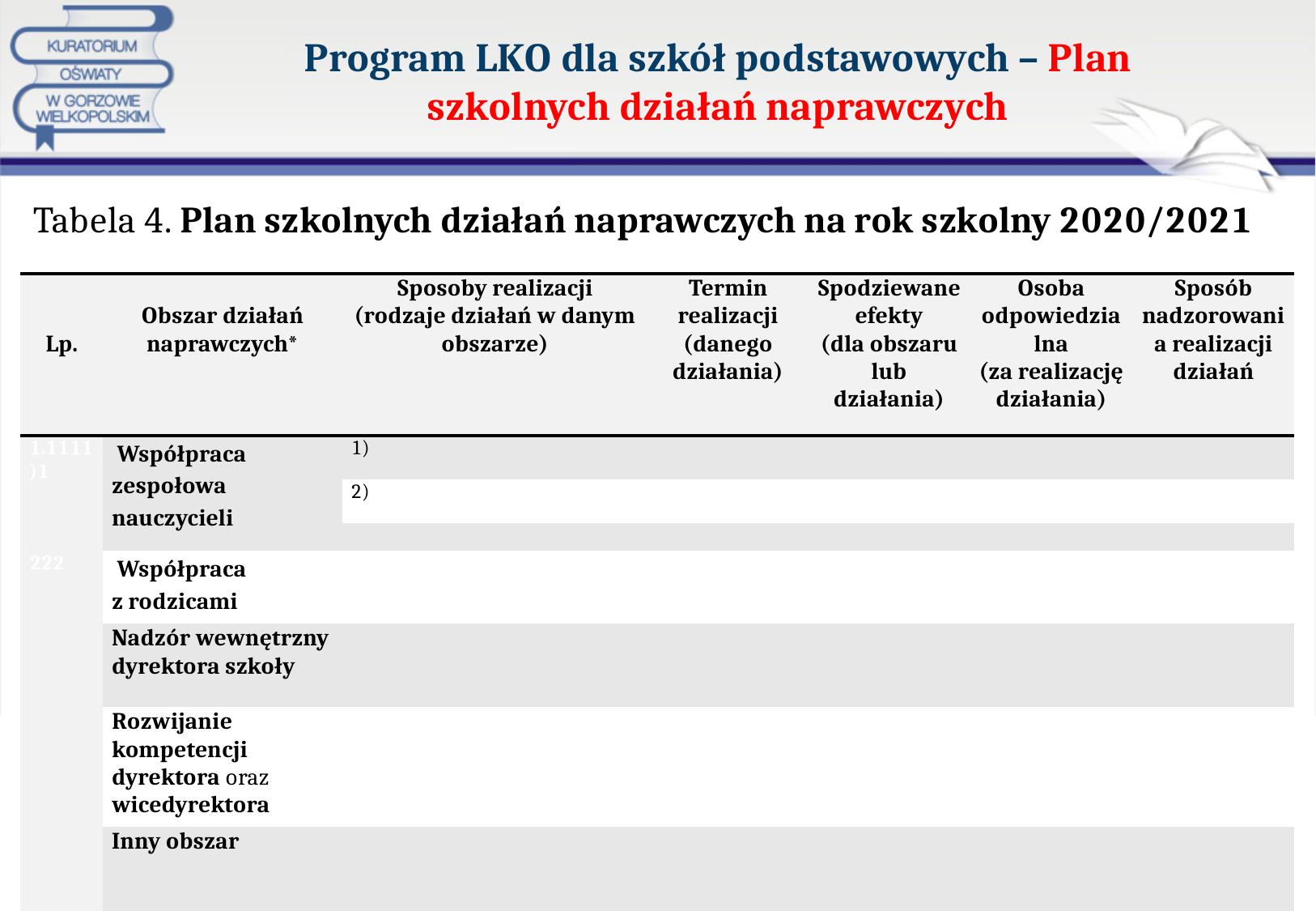

# Program LKO dla szkół podstawowych – Plan szkolnych działań naprawczych
Tabela 4. Plan szkolnych działań naprawczych na rok szkolny 2020/2021

| Lp. | Obszar działań naprawczych\* | Sposoby realizacji (rodzaje działań w danym obszarze) | Termin realizacji (danego działania) | Spodziewane efekty (dla obszaru lub działania) | Osoba odpowiedzialna (za realizację działania) | Sposób nadzorowania realizacji działań |
| --- | --- | --- | --- | --- | --- | --- |
| 1.1111)1 | Współpraca zespołowa nauczycieli | 1) |  |  |  |  |
|  |  | 2) |  |  |  |  |
|  |  |  |  |  |  |  |
| 222 | Współpraca z rodzicami |  |  |  |  |  |
|  | Nadzór wewnętrzny dyrektora szkoły |  |  |  |  |  |
|  | Rozwijanie kompetencji dyrektora oraz wicedyrektora |  |  |  |  |  |
|  | Inny obszar |  |  |  |  |  |